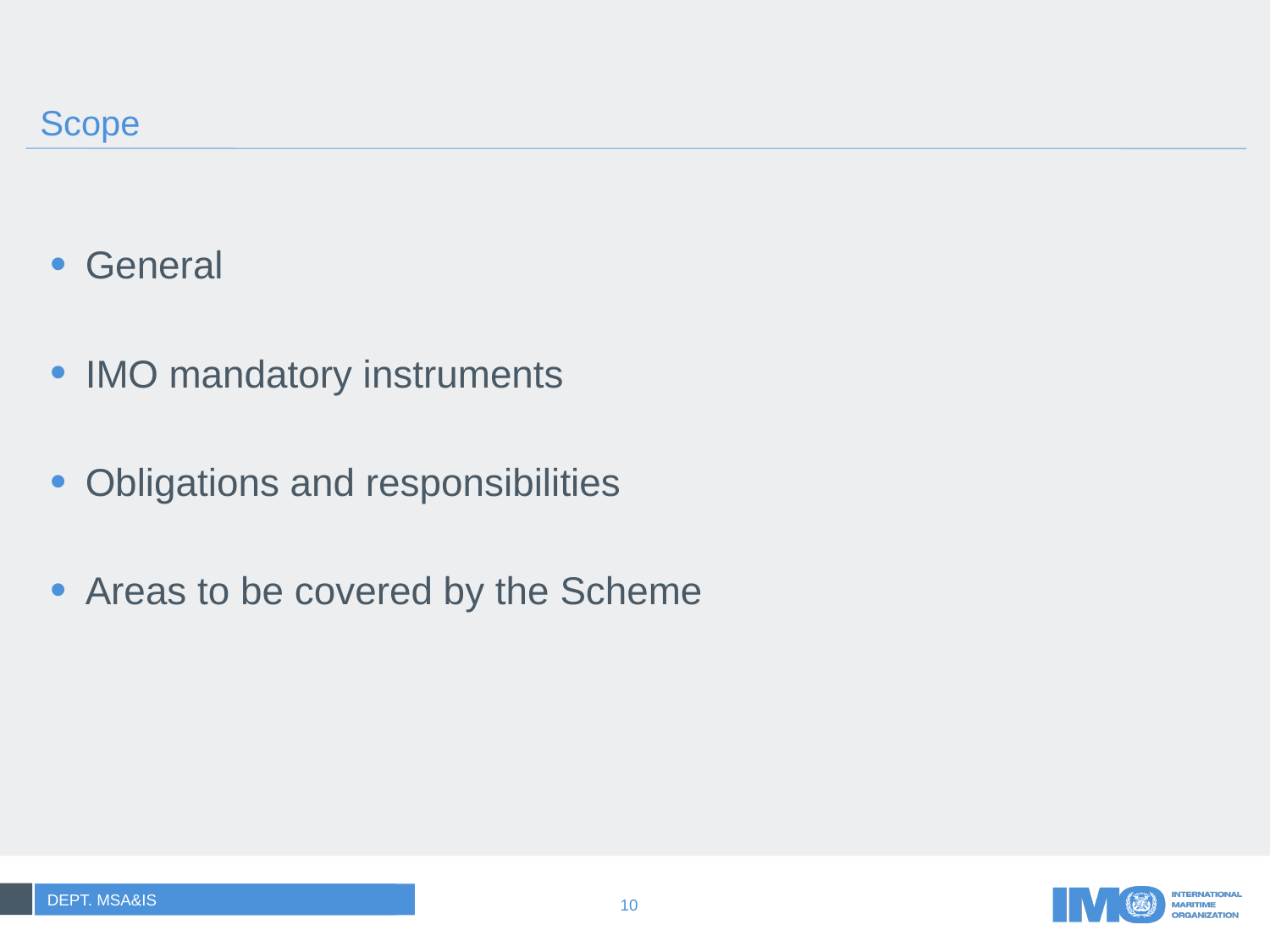

# Scope

General

IMO mandatory instruments

Obligations and responsibilities

Areas to be covered by the Scheme